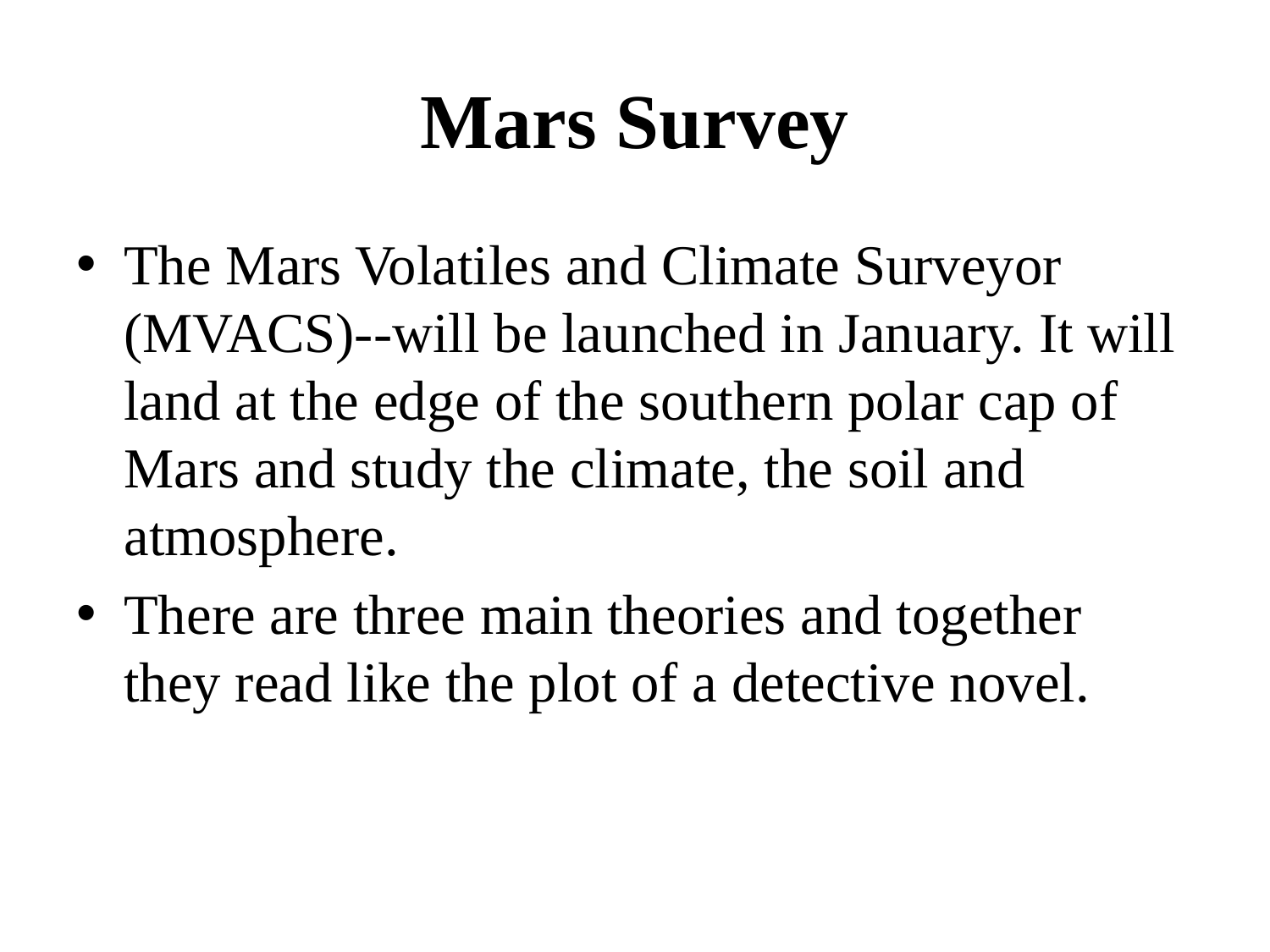

# Mars Survey
The Mars Volatiles and Climate Surveyor (MVACS)--will be launched in January. It will land at the edge of the southern polar cap of Mars and study the climate, the soil and atmosphere.
There are three main theories and together they read like the plot of a detective novel.